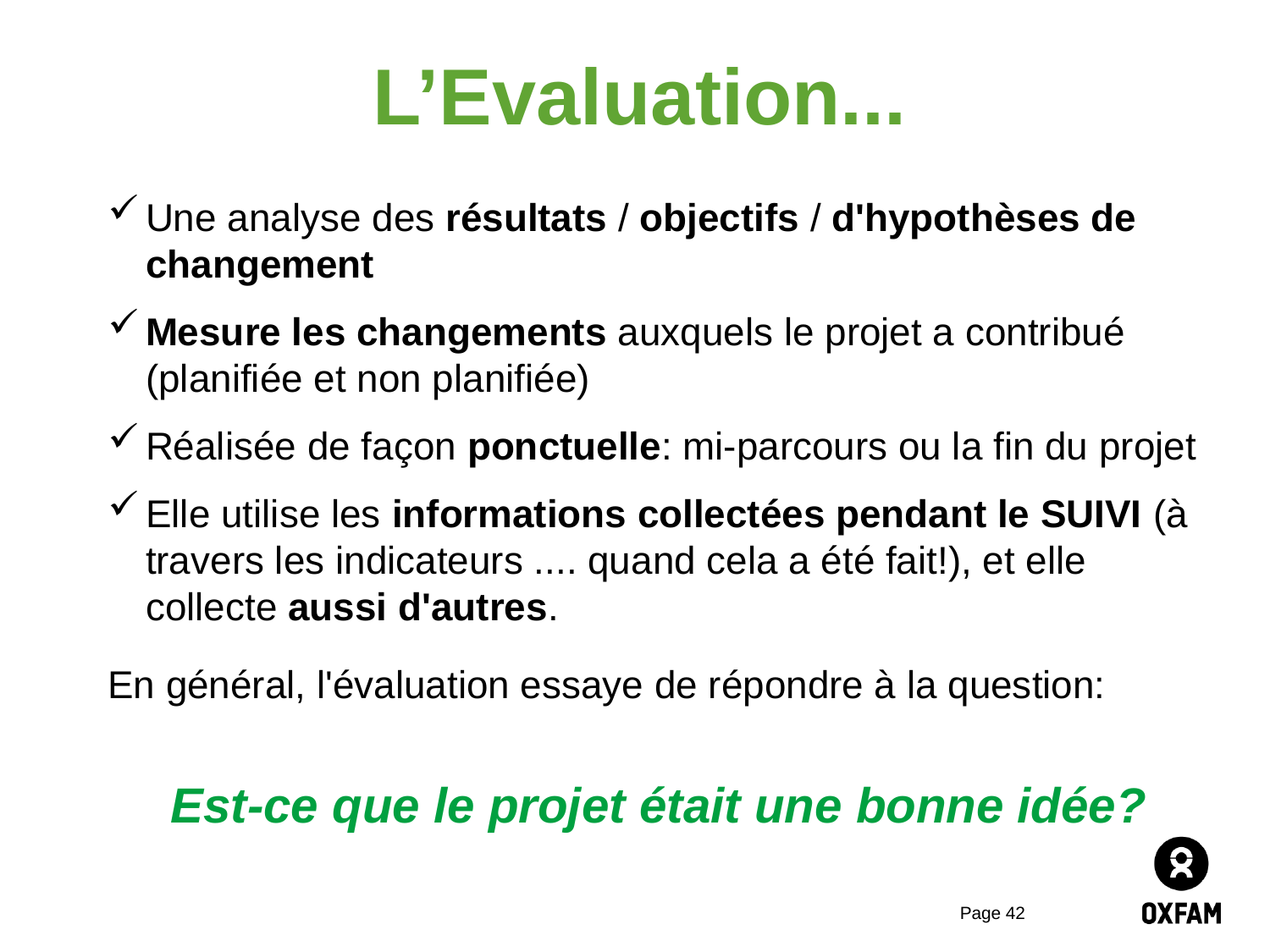

L’Evaluation...
Une analyse des résultats / objectifs / d'hypothèses de changement
Mesure les changements auxquels le projet a contribué (planifiée et non planifiée)
Réalisée de façon ponctuelle: mi-parcours ou la fin du projet
Elle utilise les informations collectées pendant le SUIVI (à travers les indicateurs .... quand cela a été fait!), et elle collecte aussi d'autres.
En général, l'évaluation essaye de répondre à la question:
Est-ce que le projet était une bonne idée?